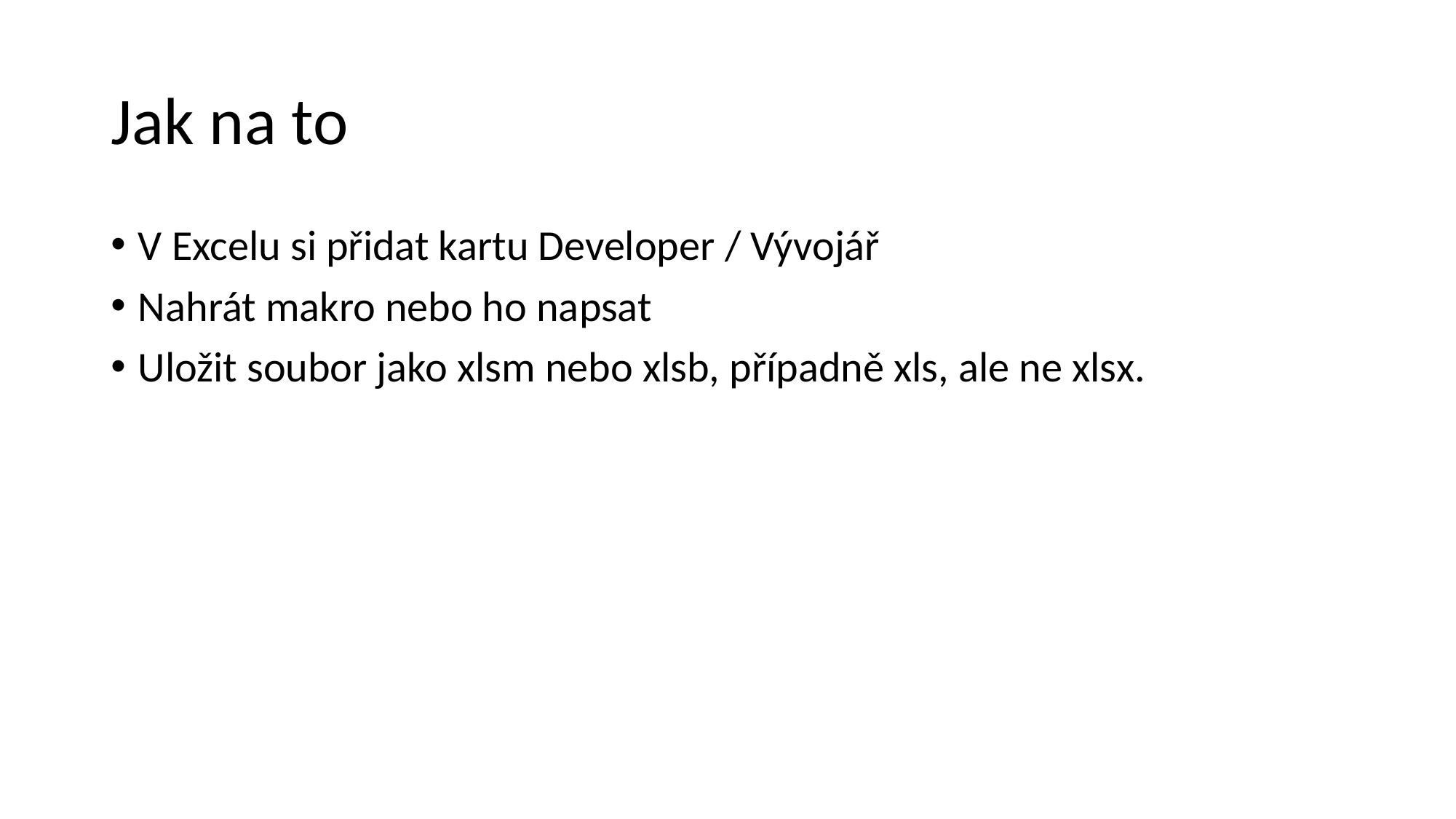

# Jak na to
V Excelu si přidat kartu Developer / Vývojář
Nahrát makro nebo ho napsat
Uložit soubor jako xlsm nebo xlsb, případně xls, ale ne xlsx.